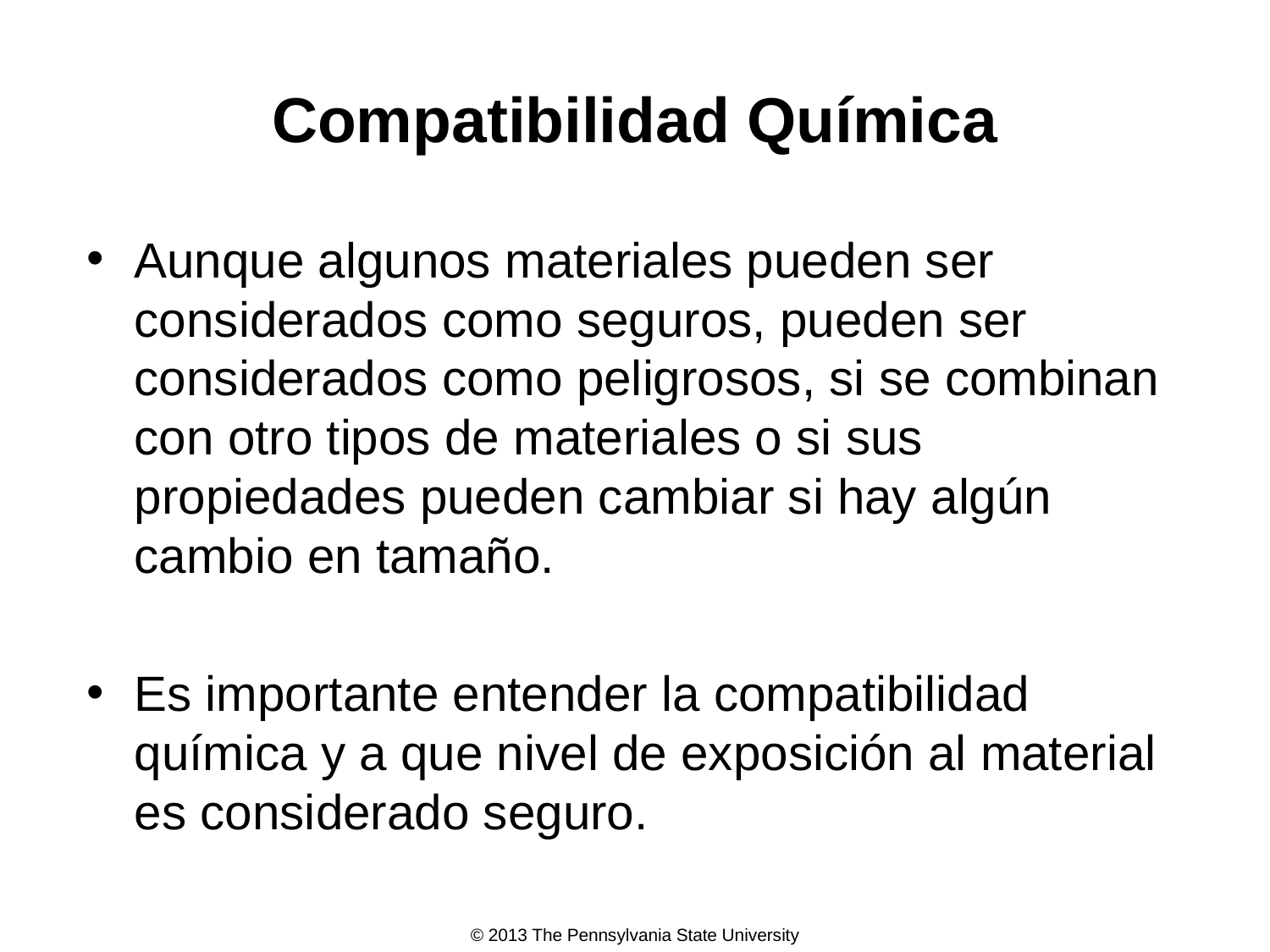

# Compatibilidad Química
Aunque algunos materiales pueden ser considerados como seguros, pueden ser considerados como peligrosos, si se combinan con otro tipos de materiales o si sus propiedades pueden cambiar si hay algún cambio en tamaño.

Es importante entender la compatibilidad química y a que nivel de exposición al material es considerado seguro.